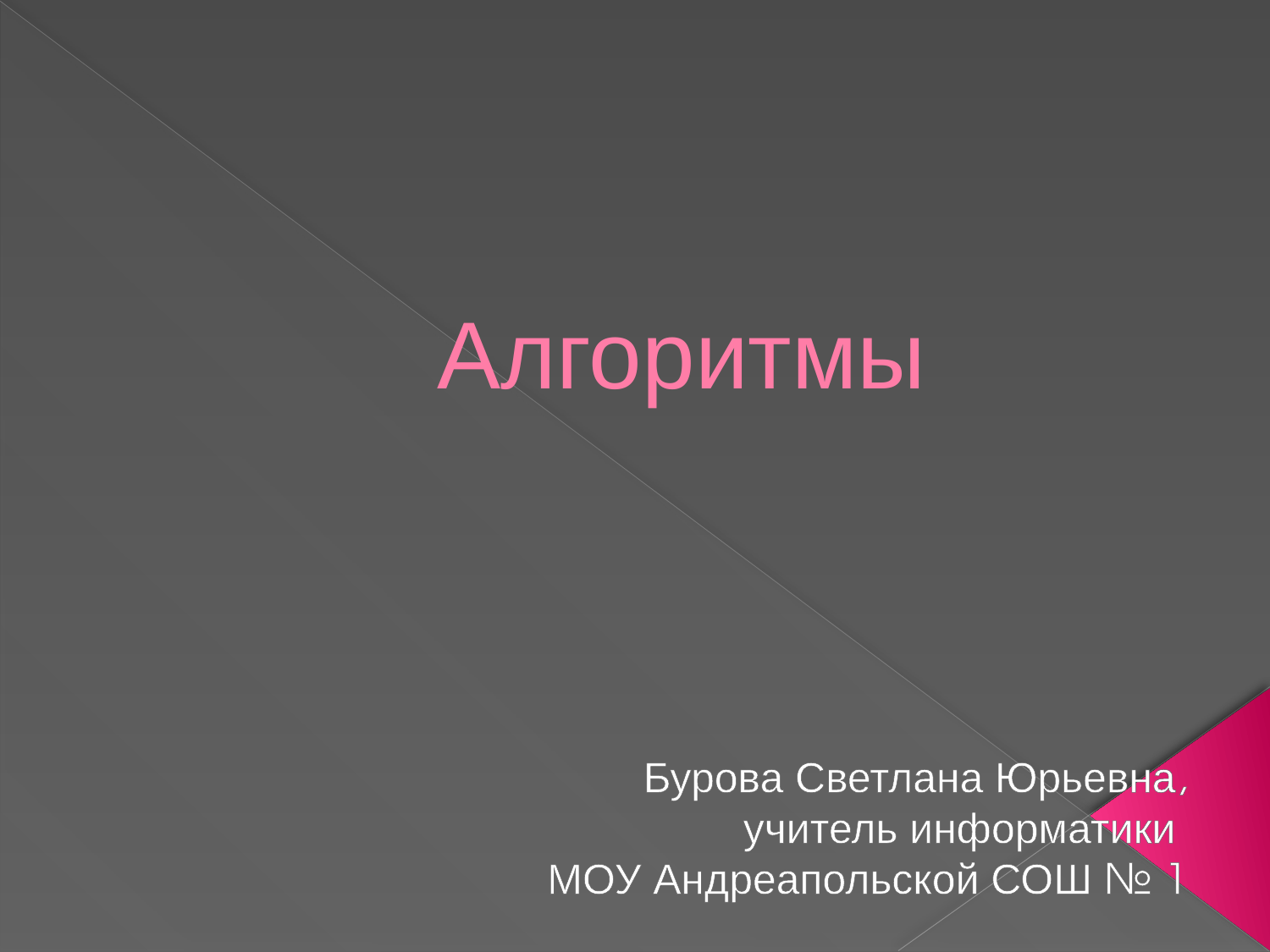

# Алгоритмы
Бурова Светлана Юрьевна,
учитель информатики
МОУ Андреапольской СОШ № 1